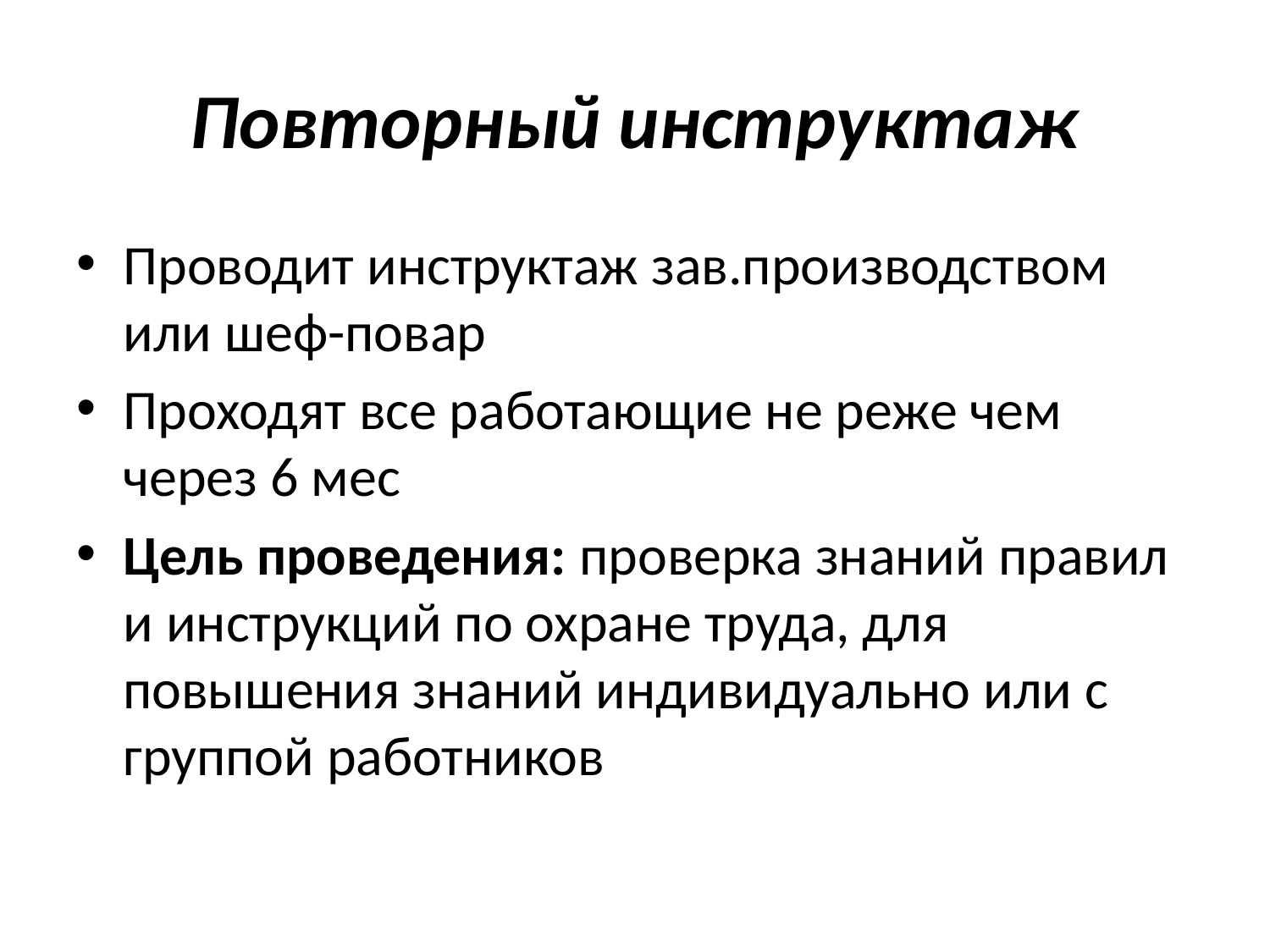

# Повторный инструктаж
Проводит инструктаж зав.производством или шеф-повар
Проходят все работающие не реже чем через 6 мес
Цель проведения: проверка знаний правил и инструкций по охране труда, для повышения знаний индивидуально или с группой работников